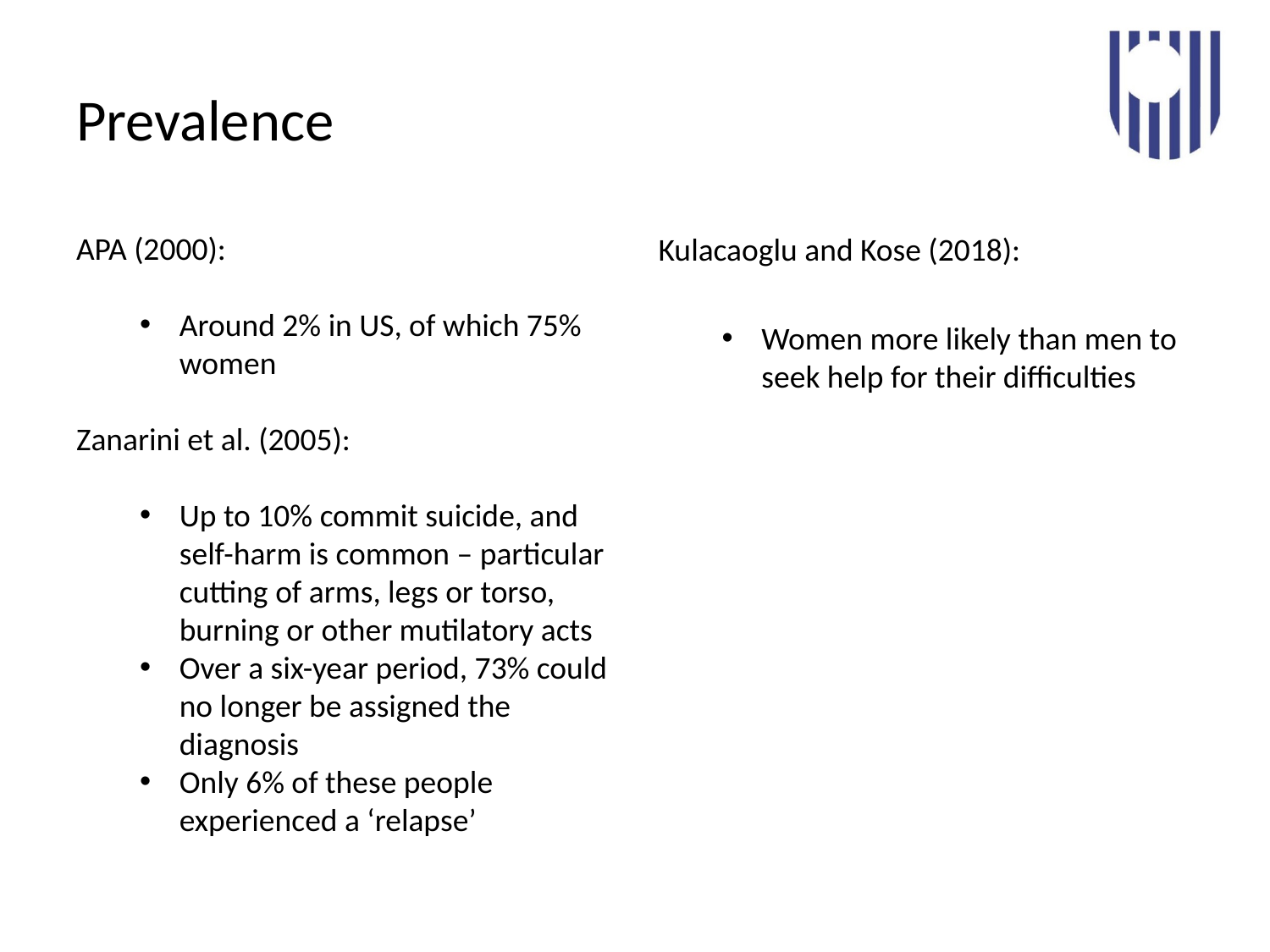

# Prevalence
APA (2000):

Around 2% in US, of which 75% women

Zanarini et al. (2005):

Up to 10% commit suicide, and self-harm is common – particular cutting of arms, legs or torso, burning or other mutilatory acts
Over a six-year period, 73% could no longer be assigned the diagnosis
Only 6% of these people experienced a ‘relapse’
Kulacaoglu and Kose (2018):

Women more likely than men to seek help for their difficulties